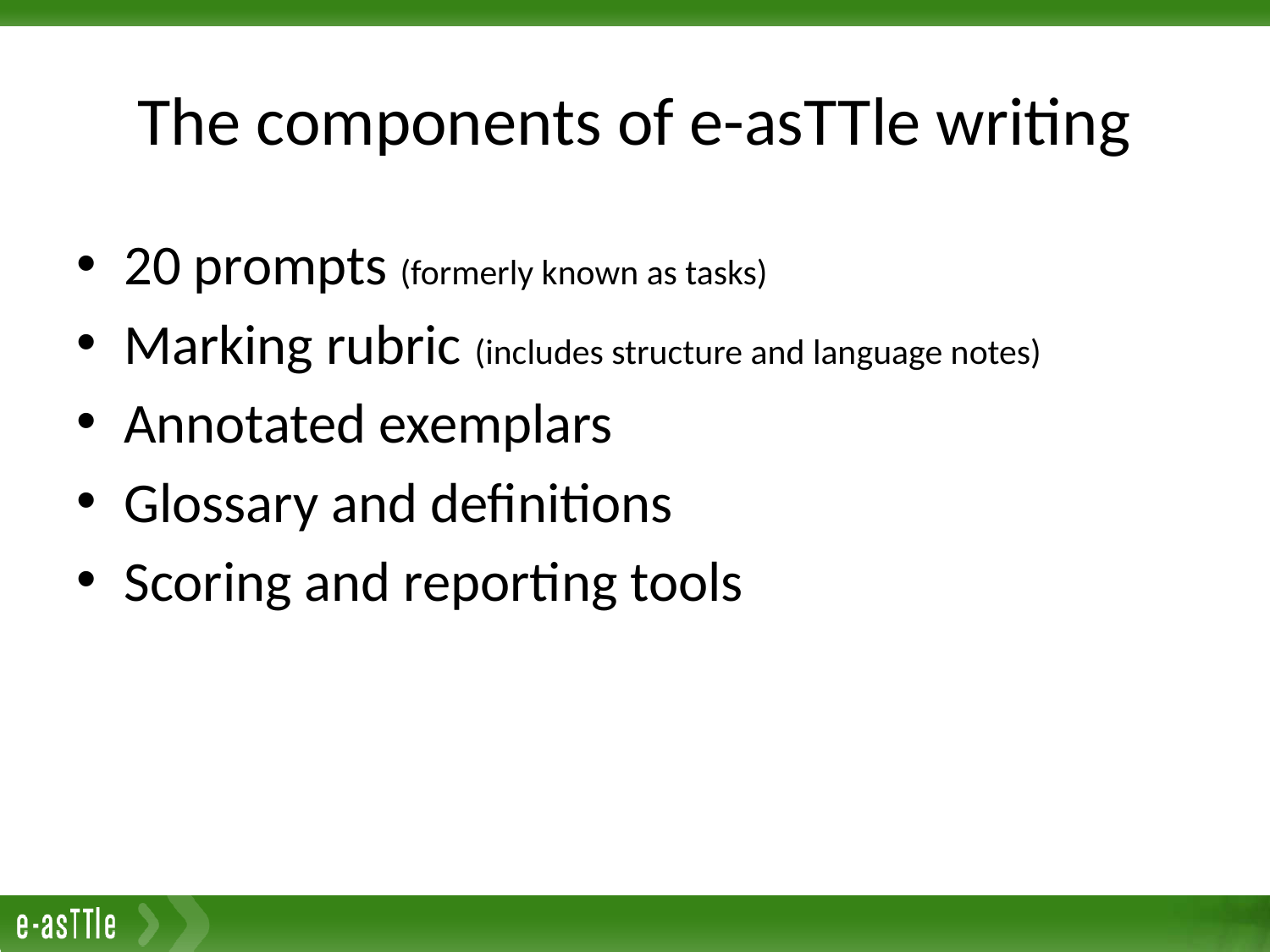

# The components of e-asTTle writing
20 prompts (formerly known as tasks)
Marking rubric (includes structure and language notes)
Annotated exemplars
Glossary and definitions
Scoring and reporting tools